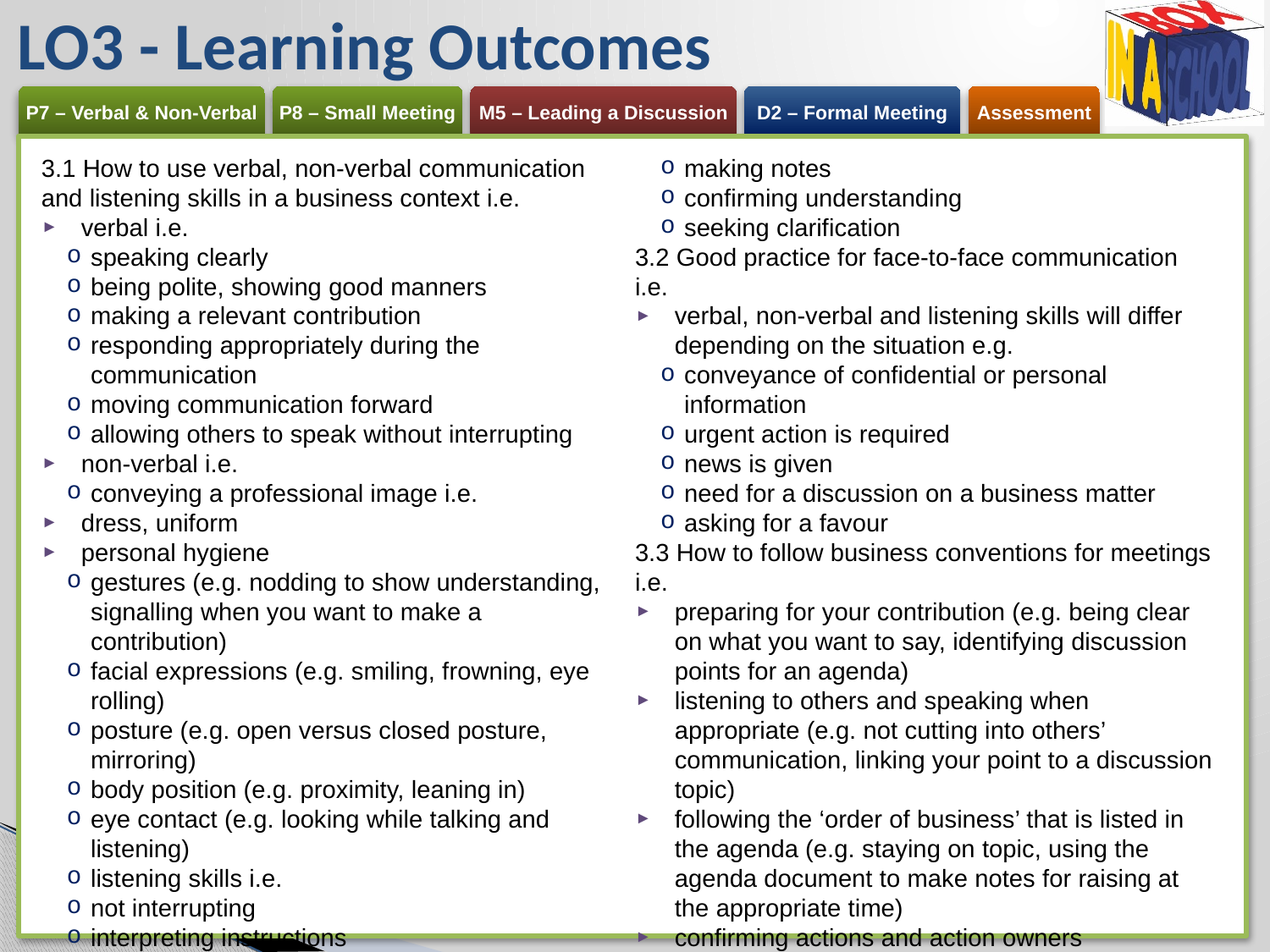

# LO3 - Learning Outcomes
3.1 How to use verbal, non-verbal communication and listening skills in a business context i.e.
verbal i.e.
speaking clearly
being polite, showing good manners
making a relevant contribution
responding appropriately during the communication
moving communication forward
allowing others to speak without interrupting
non-verbal i.e.
conveying a professional image i.e.
dress, uniform
personal hygiene
gestures (e.g. nodding to show understanding, signalling when you want to make a contribution)
facial expressions (e.g. smiling, frowning, eye rolling)
posture (e.g. open versus closed posture, mirroring)
body position (e.g. proximity, leaning in)
eye contact (e.g. looking while talking and listening)
listening skills i.e.
not interrupting
interpreting instructions
making notes
confirming understanding
seeking clarification
3.2 Good practice for face-to-face communication i.e.
verbal, non-verbal and listening skills will differ depending on the situation e.g.
conveyance of confidential or personal information
urgent action is required
news is given
need for a discussion on a business matter
asking for a favour
3.3 How to follow business conventions for meetings i.e.
preparing for your contribution (e.g. being clear on what you want to say, identifying discussion points for an agenda)
listening to others and speaking when appropriate (e.g. not cutting into others’ communication, linking your point to a discussion topic)
following the ‘order of business’ that is listed in the agenda (e.g. staying on topic, using the agenda document to make notes for raising at the appropriate time)
confirming actions and action owners